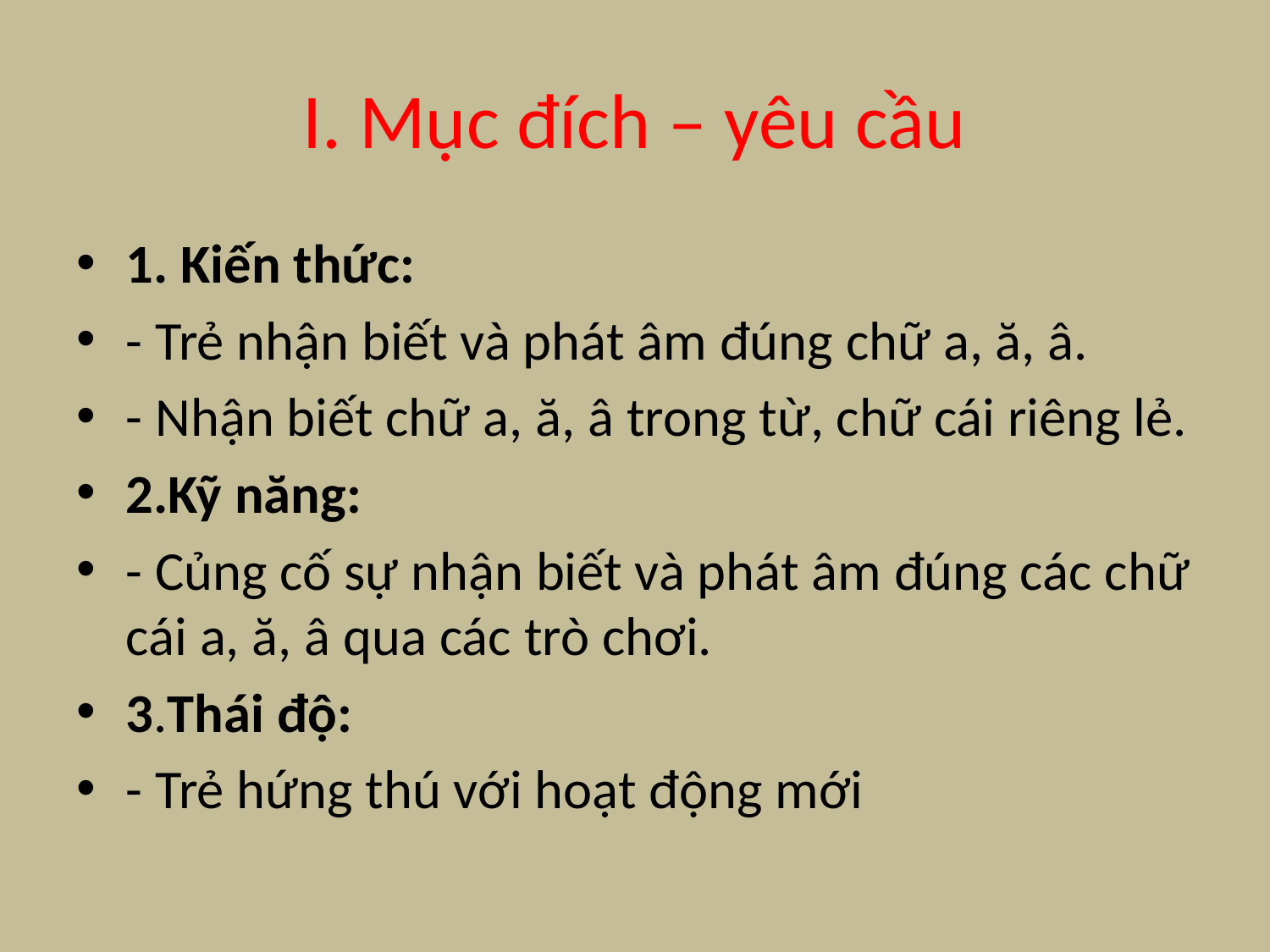

# I. Mục đích – yêu cầu
1. Kiến thức:
- Trẻ nhận biết và phát âm đúng chữ a, ă, â.
- Nhận biết chữ a, ă, â trong từ, chữ cái riêng lẻ.
2.Kỹ năng:
- Củng cố sự nhận biết và phát âm đúng các chữ cái a, ă, â qua các trò chơi.
3.Thái độ:
- Trẻ hứng thú với hoạt động mới